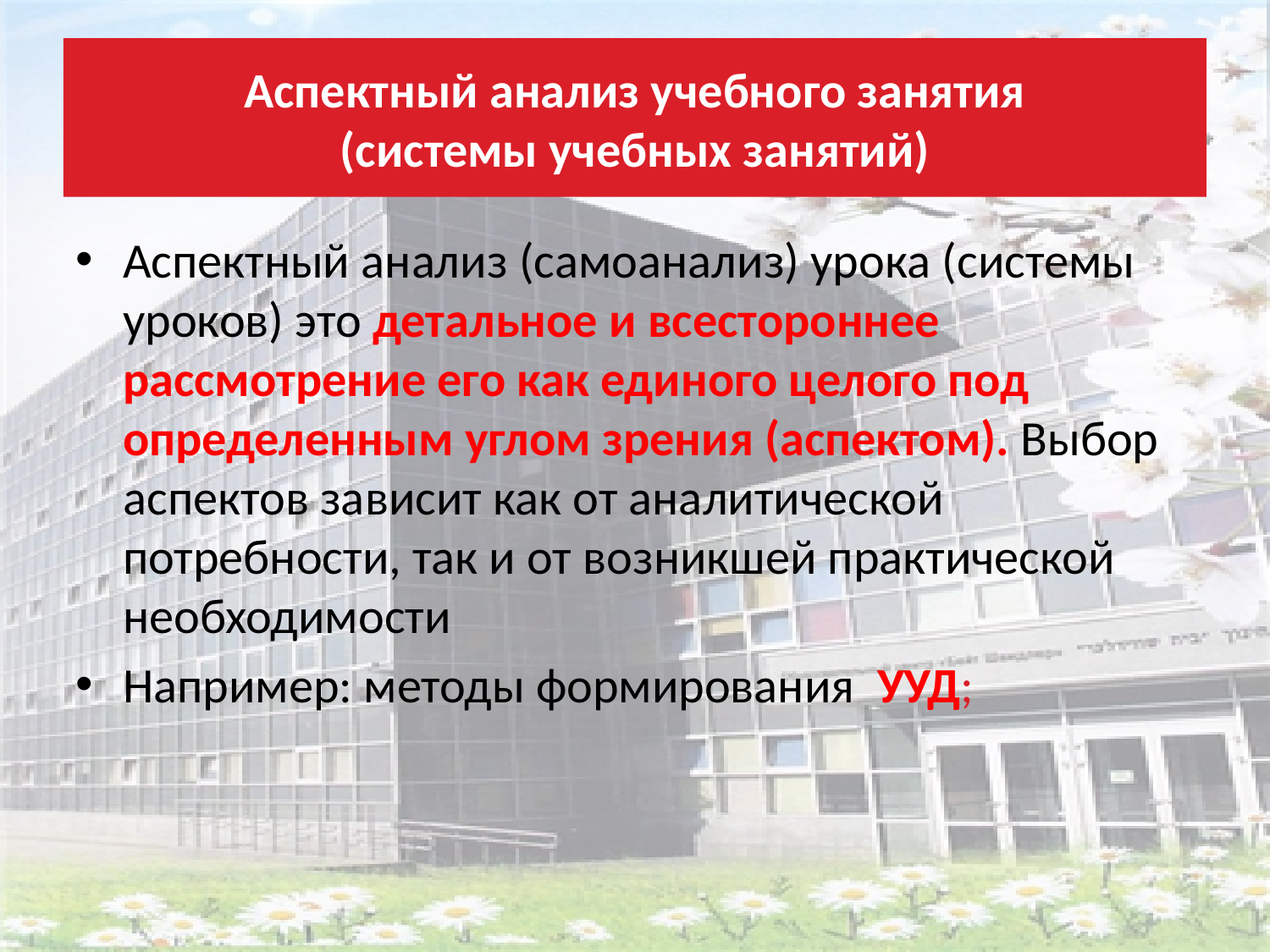

Аспектный анализ учебного занятия
(системы учебных занятий)
Аспектный анализ (самоанализ) урока (системы уроков) это детальное и всестороннее рассмотрение его как единого целого под определенным углом зрения (аспектом). Выбор аспектов зависит как от аналитической потребности, так и от возникшей практической необходимости
Например: методы формирования  УУД;